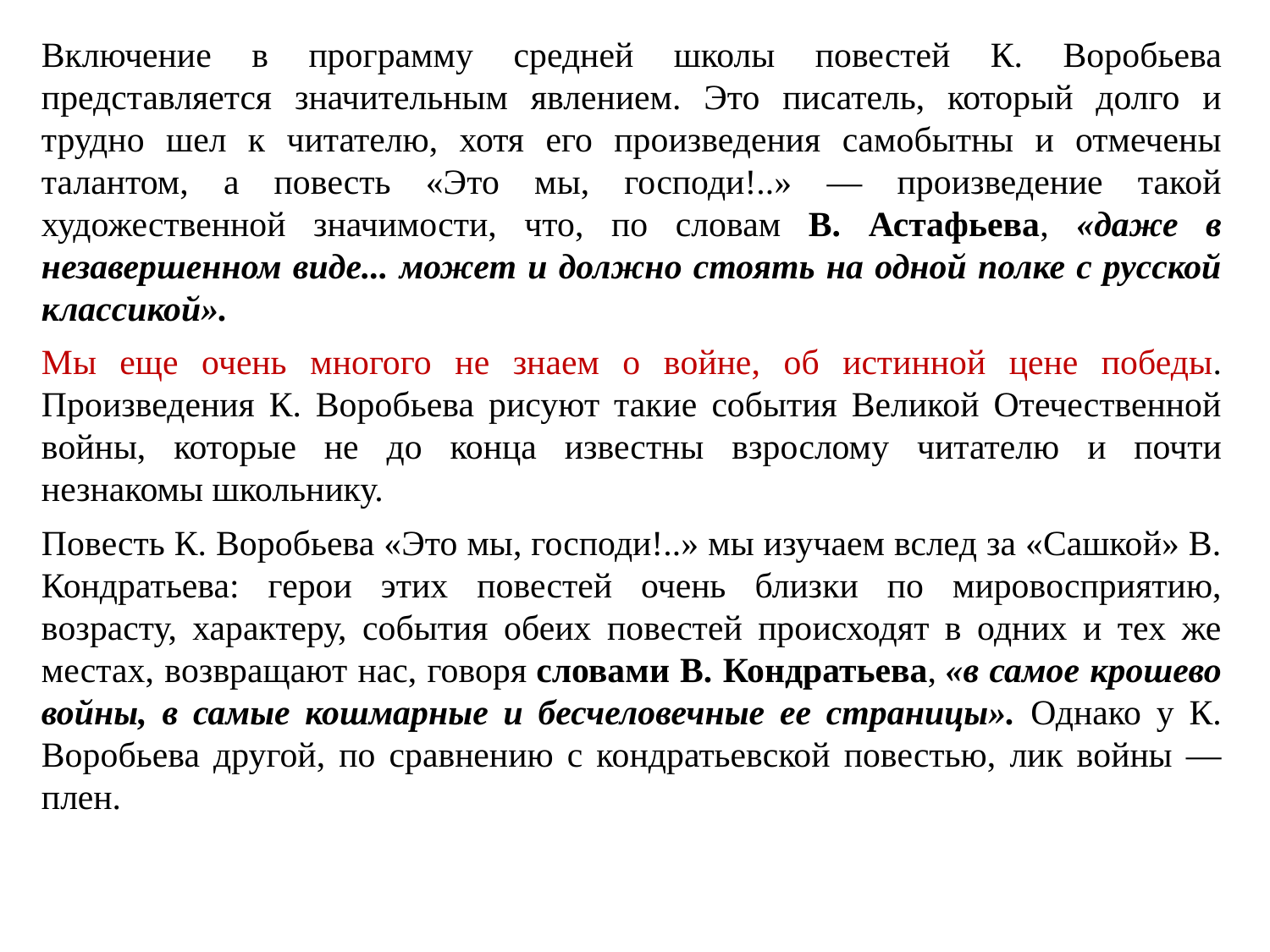

Включение в программу средней школы повестей К. Воробьева представляется значительным явлением. Это писатель, который долго и трудно шел к читателю, хотя его произведения самобытны и отмечены талантом, а повесть «Это мы, господи!..» — произведение такой художественной значимости, что, по словам В. Астафьева, «даже в незавершенном виде... может и должно стоять на одной полке с русской классикой».
Мы еще очень многого не знаем о войне, об истинной цене победы. Произведения К. Воробьева рисуют такие события Великой Отечественной войны, которые не до конца известны взрослому читателю и почти незнакомы школьнику.
Повесть К. Воробьева «Это мы, господи!..» мы изучаем вслед за «Сашкой» В. Кондратьева: герои этих повестей очень близки по мировосприятию, возрасту, характеру, события обеих повестей происходят в одних и тех же местах, возвращают нас, говоря словами В. Кондратьева, «в самое крошево войны, в самые кошмарные и бесчеловечные ее страницы». Однако у К. Воробьева другой, по сравнению с кондратьевской повестью, лик войны — плен.